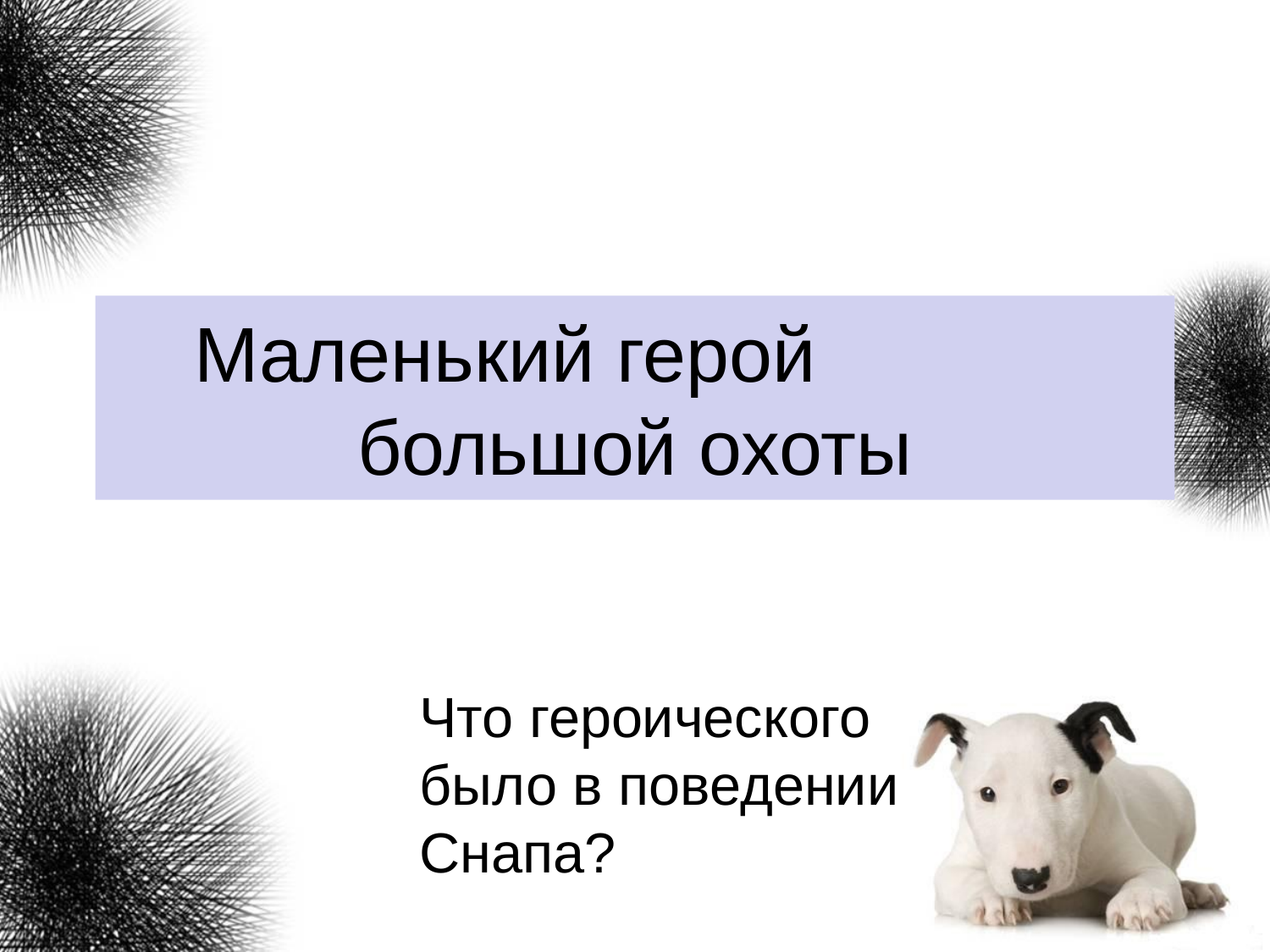

# Маленький герой             большой охоты
Что героического было в поведении Снапа?